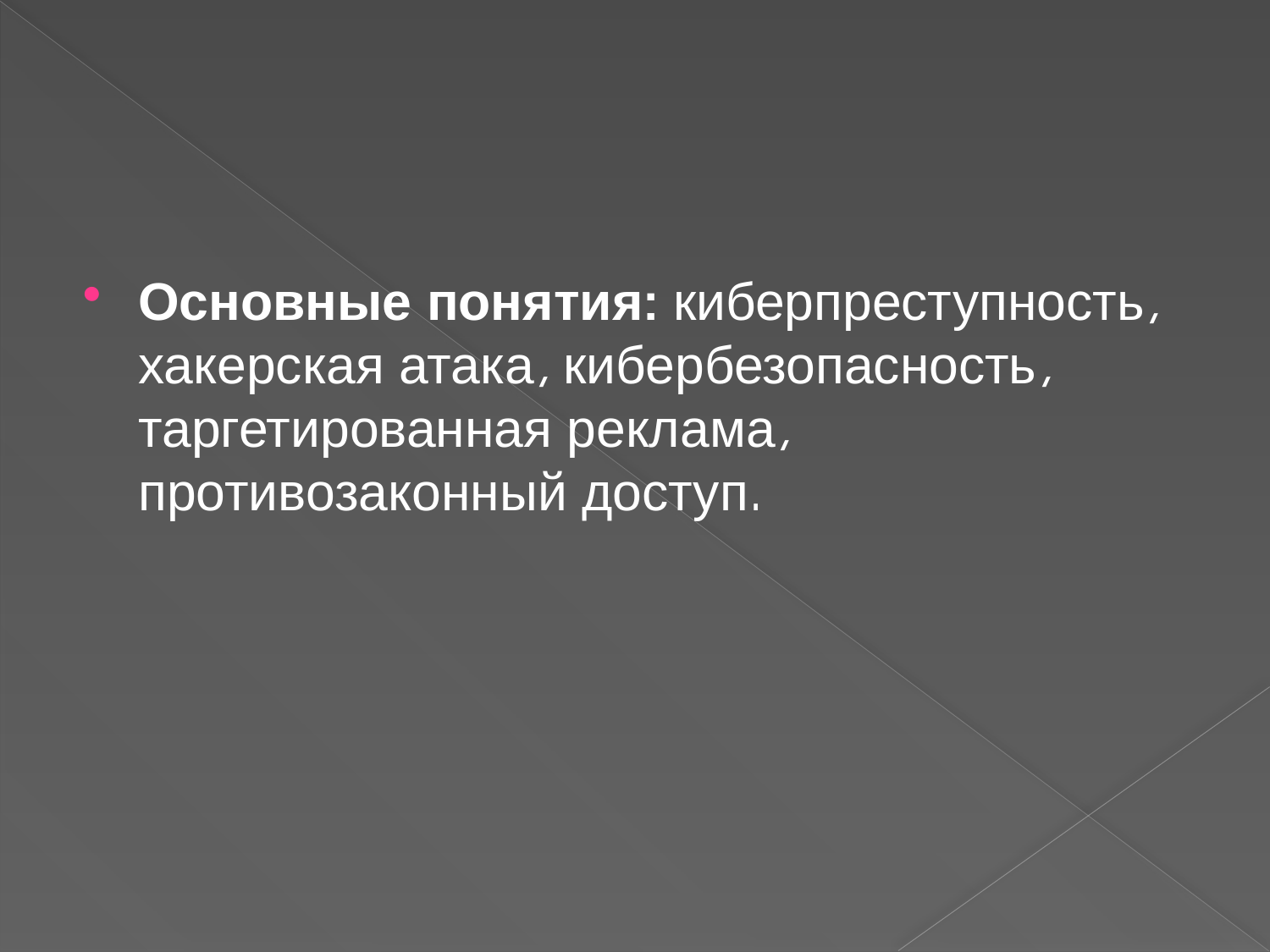

#
Основные понятия: киберпреступность, хакерская атака, кибербезопасность, таргетированная реклама, противозаконный доступ.